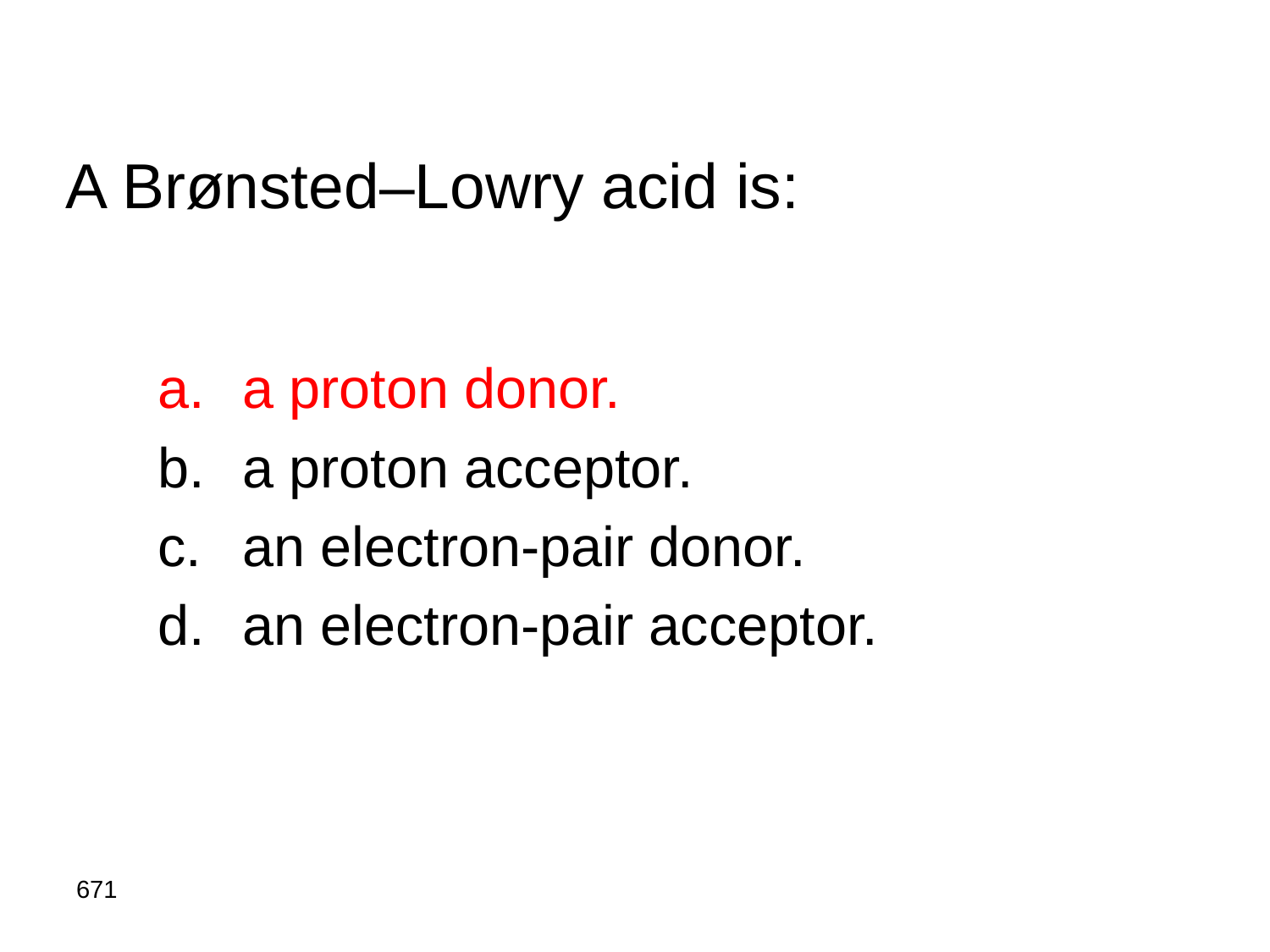

# A Brønsted–Lowry acid is:
a proton donor.
a proton acceptor.
an electron-pair donor.
an electron-pair acceptor.
671